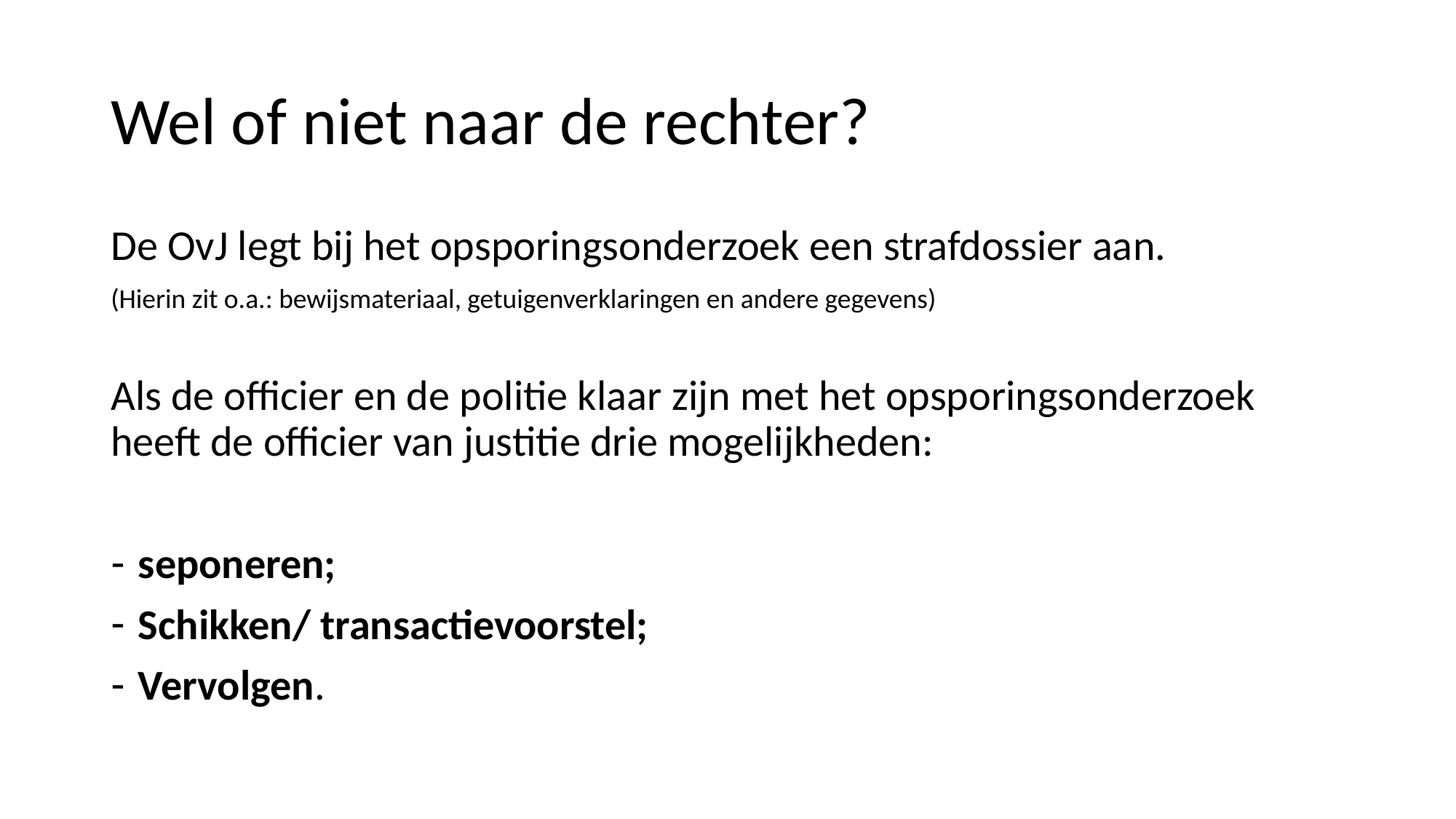

# Wel of niet naar de rechter?
De OvJ legt bij het opsporingsonderzoek een strafdossier aan.
(Hierin zit o.a.: bewijsmateriaal, getuigenverklaringen en andere gegevens)

Als de officier en de politie klaar zijn met het opsporingsonderzoek heeft de officier van justitie drie mogelijkheden:

seponeren;
Schikken/ transactievoorstel;
Vervolgen.